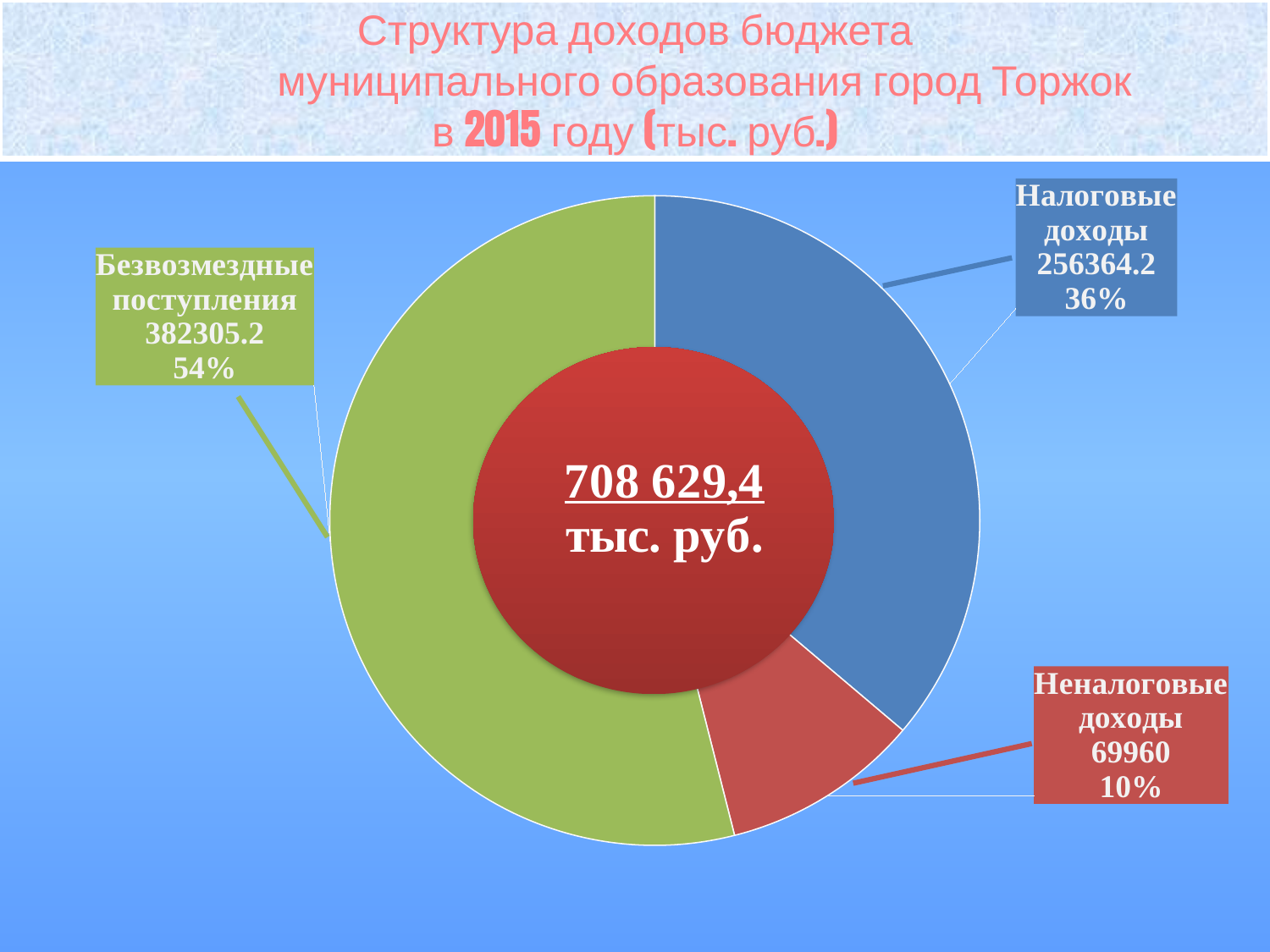

# Структура доходов бюджета муниципального образования город Торжок в 2015 году (тыс. руб.)

### Chart

| Category | Столбец2 |
|---|---|
| Налоговые доходы | 256364.2 |
| Неналоговые доходы | 69960.0 |
| Безвозмездные поступления | 382305.2 |